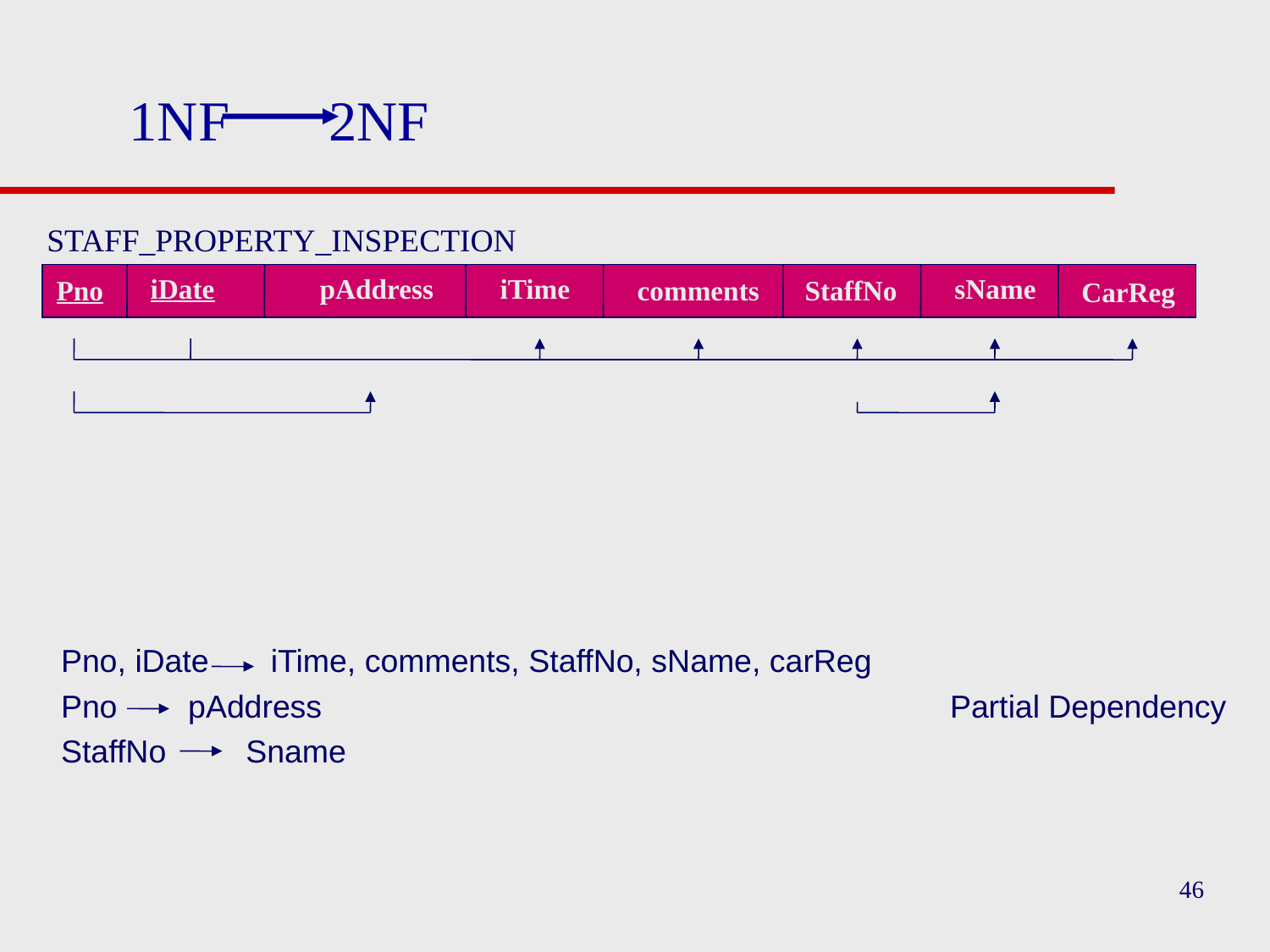

# 1NF       2NF

STAFF_PROPERTY_INSPECTION

iDate

pAddress

iTime

sName

 Pno
comments
StaffNo
CarReg

Pno, iDate       iTime, comments, StaffNo, sName, carReg
Pno        pAddress					Partial Dependency
StaffNo         Sname

46